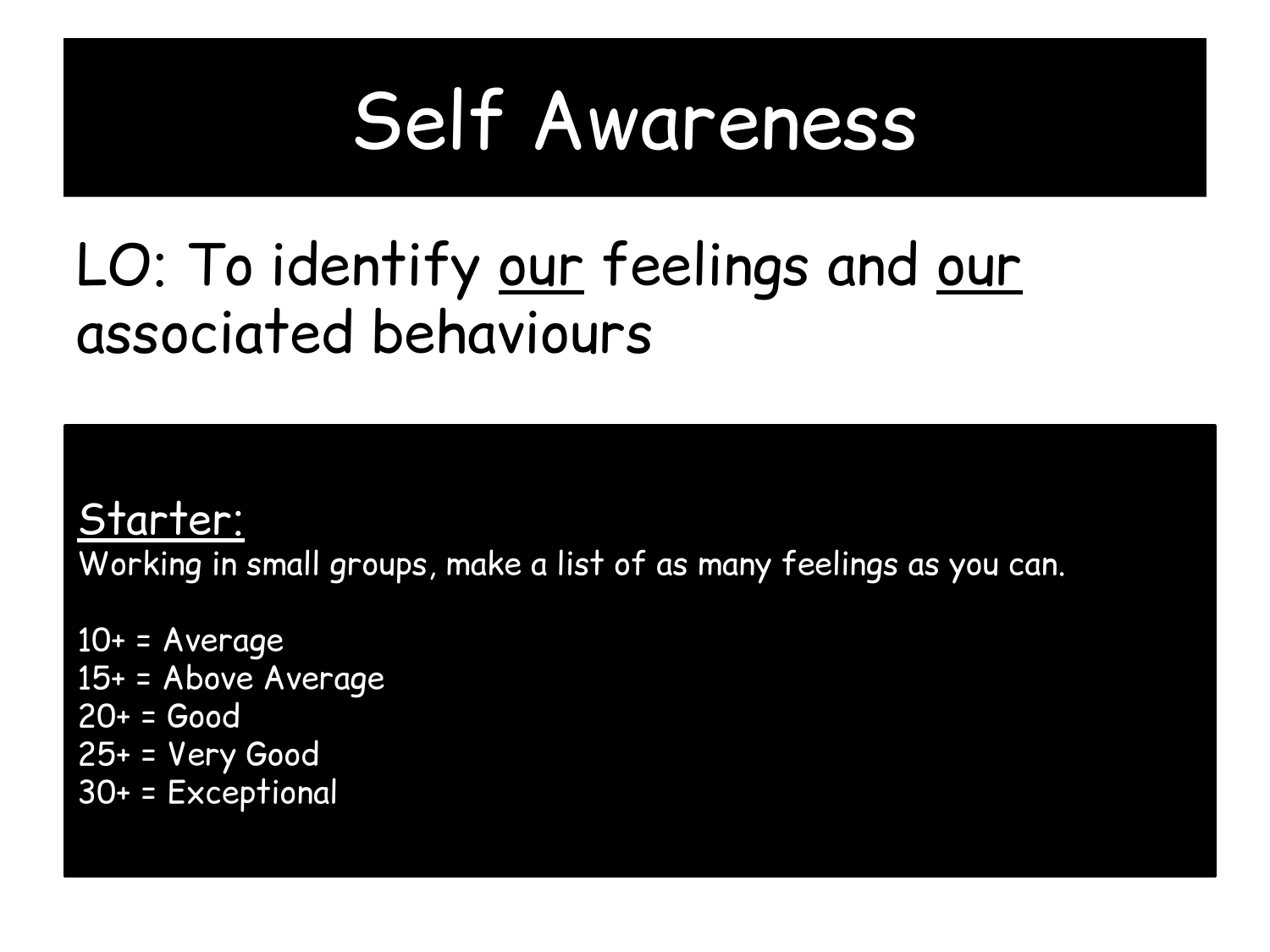

# Self Awareness
LO: To identify our feelings and our associated behaviours
Starter:
Working in small groups, make a list of as many feelings as you can.

10+ = Average
15+ = Above Average
20+ = Good
25+ = Very Good
30+ = Exceptional